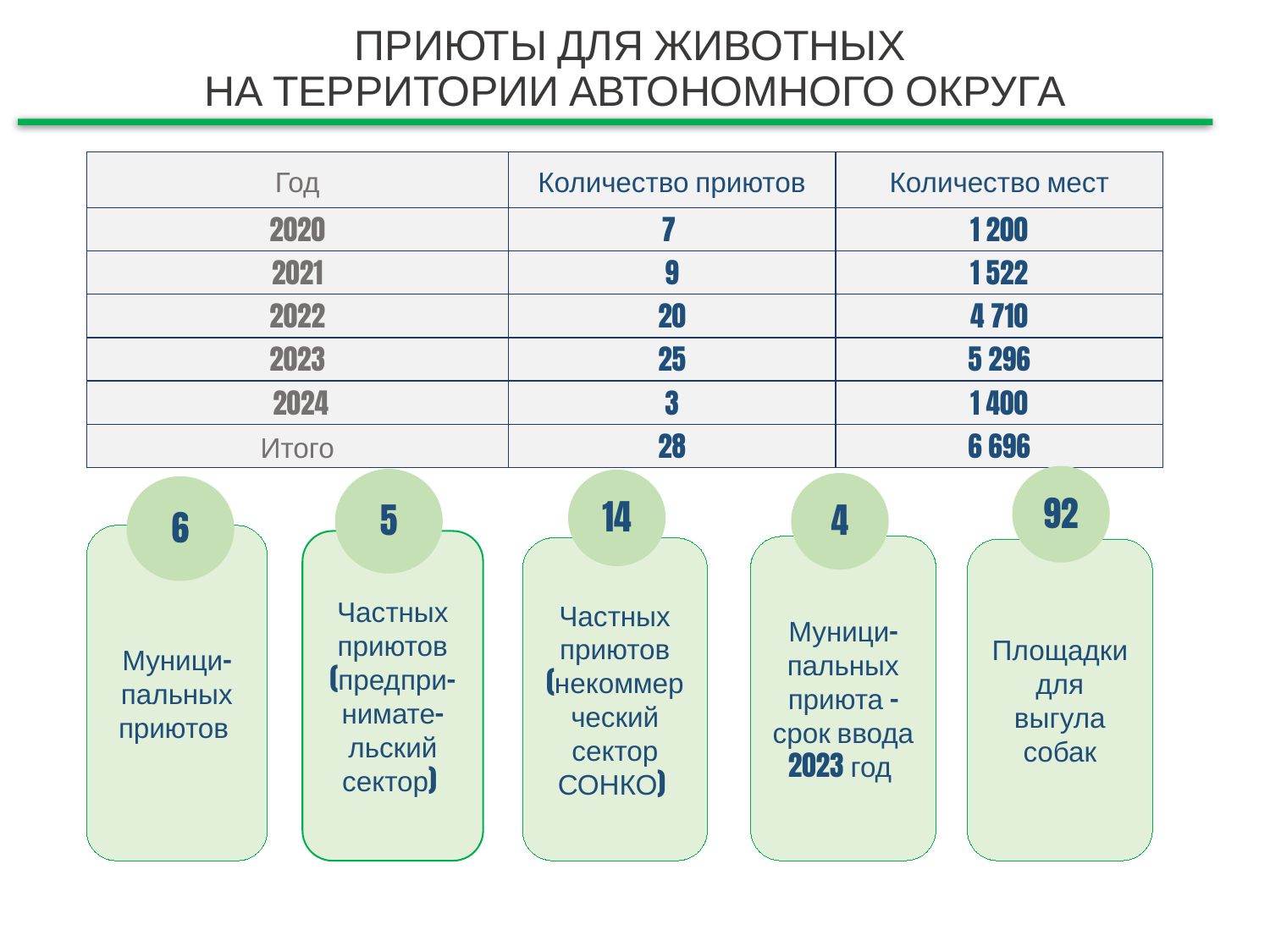

# ПРИЮТЫ ДЛЯ ЖИВОТНЫХ НА ТЕРРИТОРИИ АВТОНОМНОГО ОКРУГА

| Год | Количество приютов | Количество мест |
| --- | --- | --- |
| 2020 | 7 | 1 200 |
| 2021 | 9 | 1 522 |
| 2022 | 20 | 4 710 |
| 2023 | 25 | 5 296 |
| 2024 | 3 | 1 400 |
| Итого | 28 | 6 696 |
92
5
14
4
6
Муници-пальных приютов
Частных приютов (предпри-нимате-льский сектор)
Муници-пальных приюта – срок ввода 2023 год
Частных приютов (некоммерческий сектор СОНКО)
Площадки для выгула собак
6